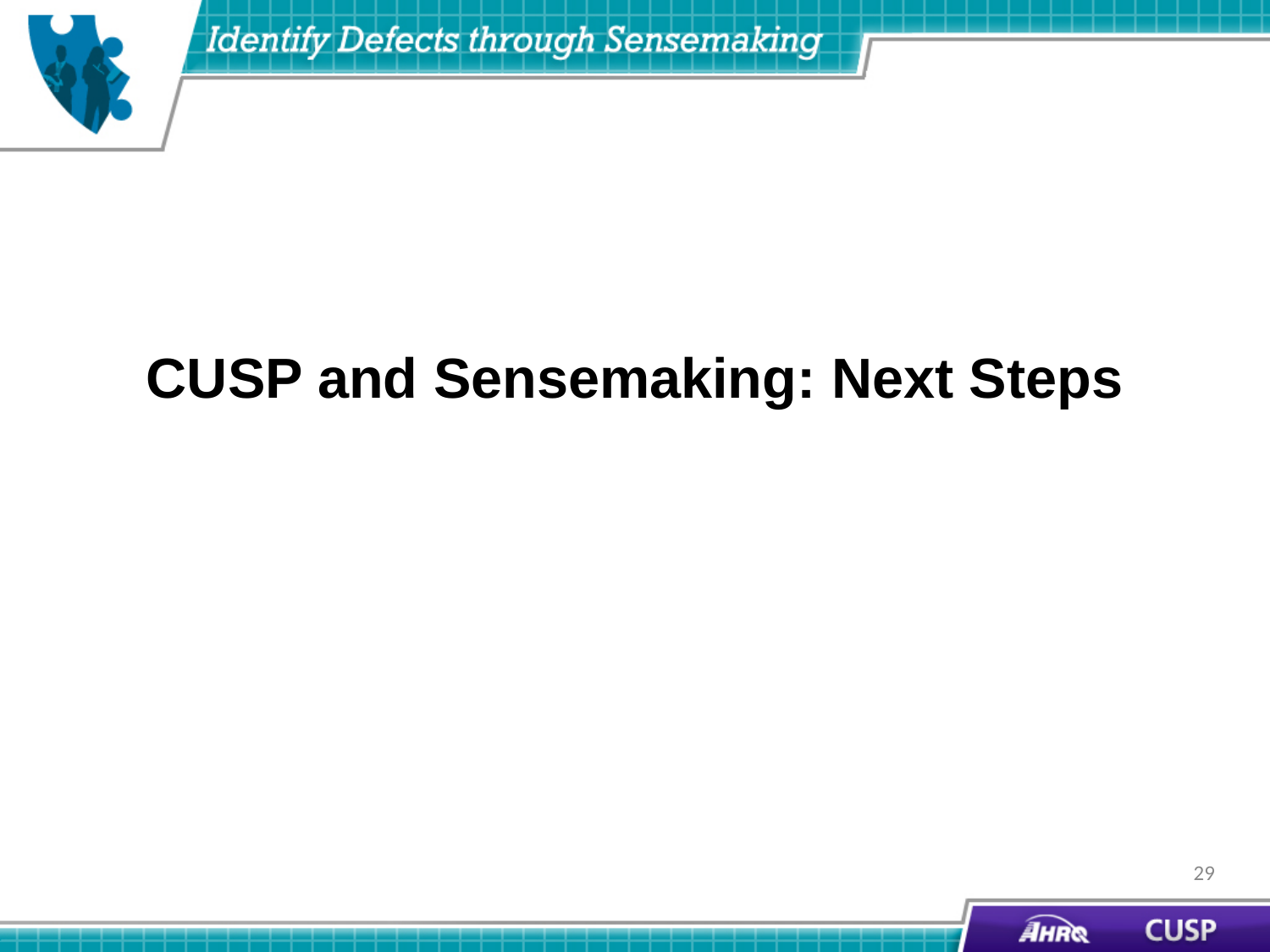

# CUSP and Sensemaking: Next Steps
29